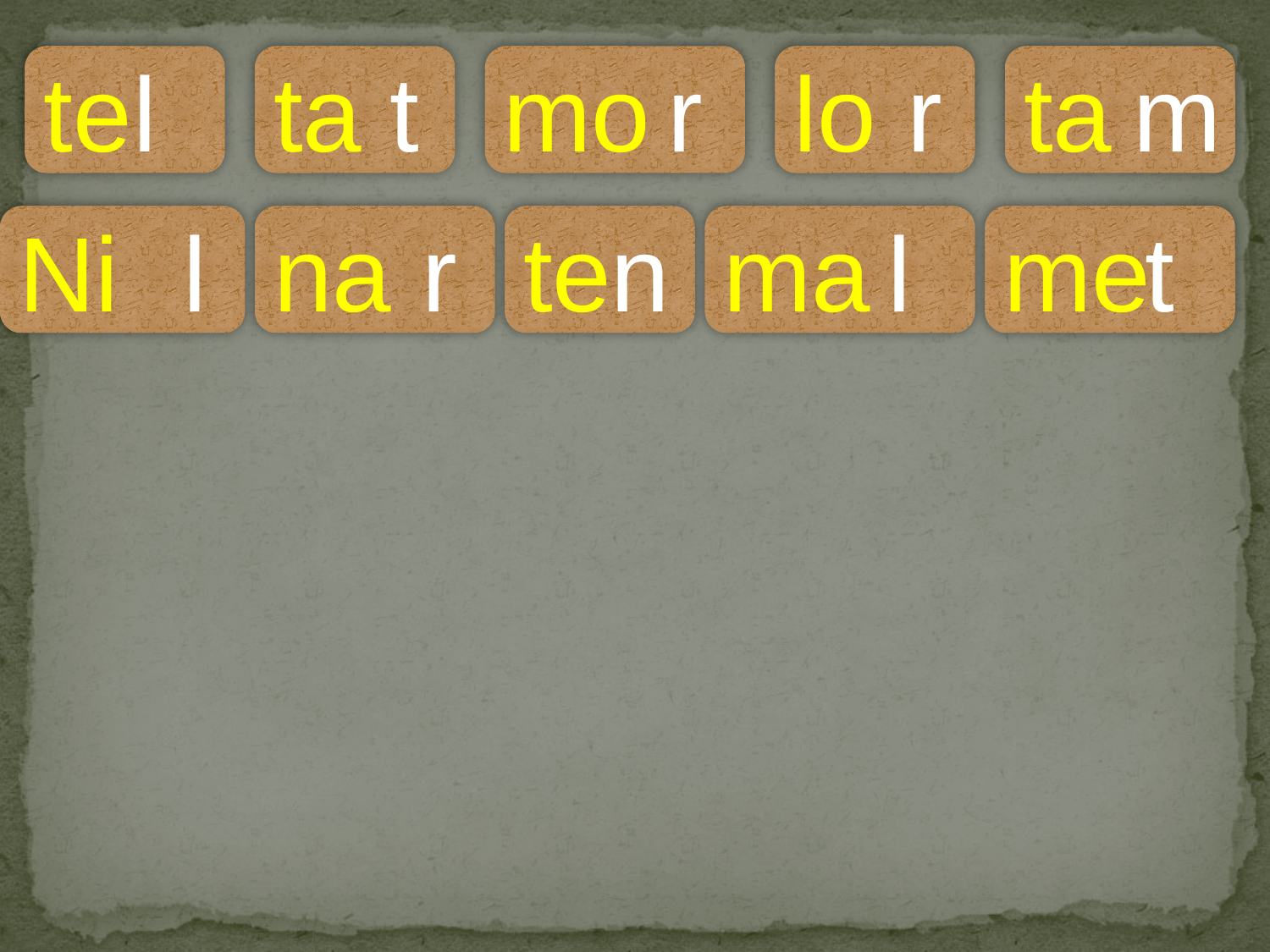

te
l
ta
t
mo
r
lo
r
ta
m
Ni
l
na
r
te
n
ma
l
me
t